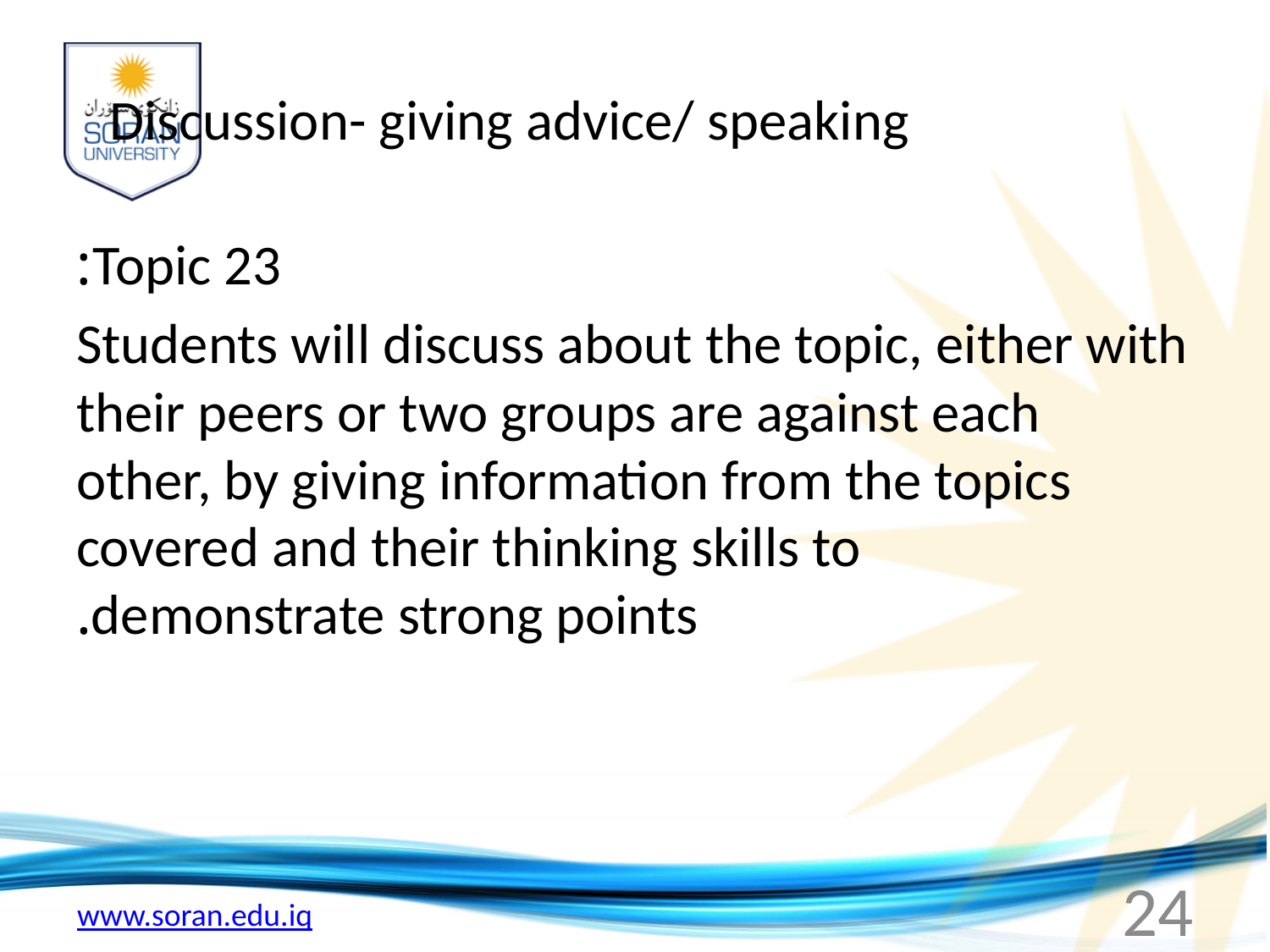

# Discussion- giving advice/ speaking
Topic 23:
Students will discuss about the topic, either with their peers or two groups are against each other, by giving information from the topics covered and their thinking skills to demonstrate strong points.
24